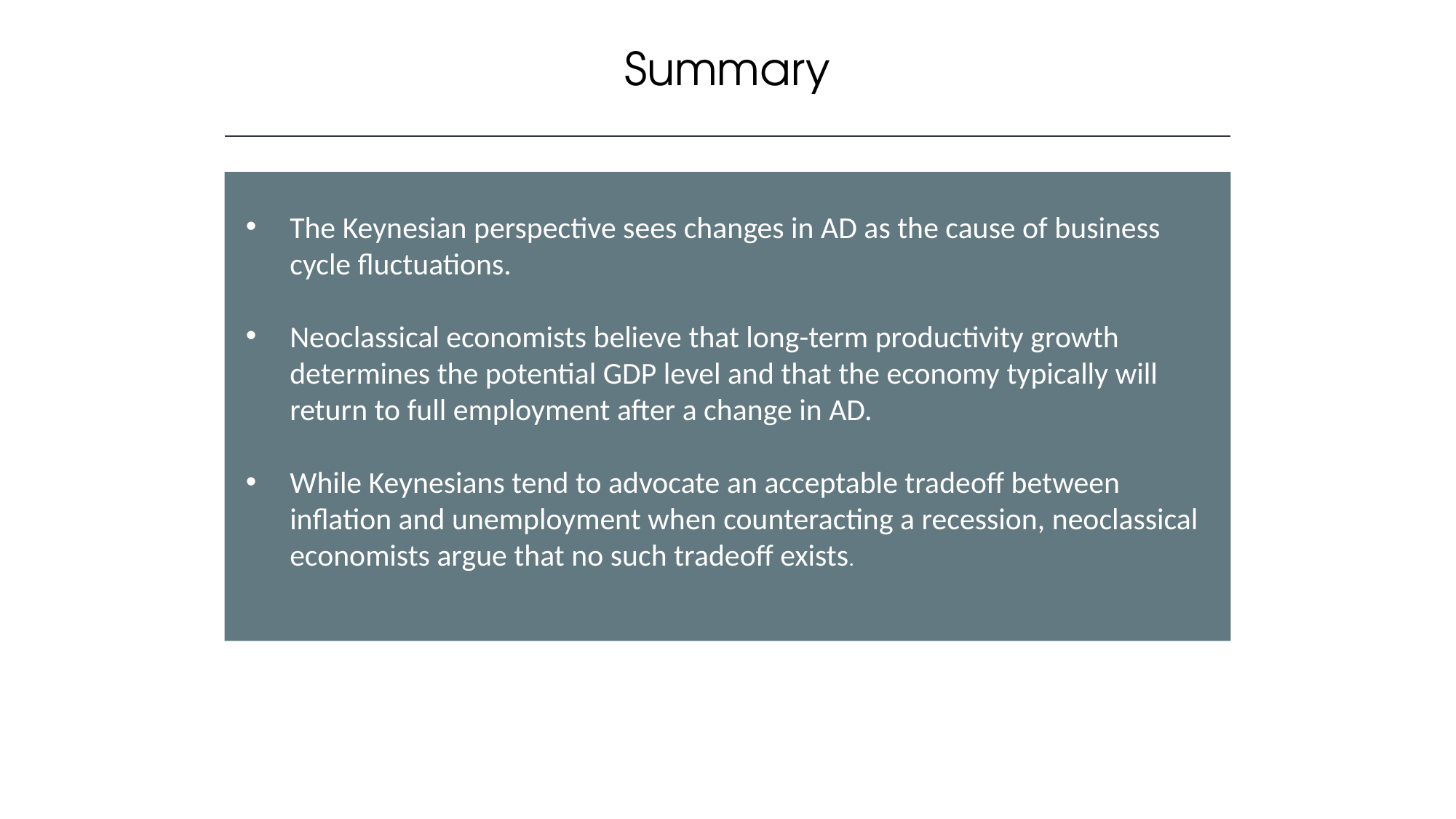

Summary
HAWKES LEARNING
The Keynesian perspective sees changes in AD as the cause of business cycle fluctuations.

Neoclassical economists believe that long-term productivity growth determines the potential GDP level and that the economy typically will return to full employment after a change in AD.

While Keynesians tend to advocate an acceptable tradeoff between inflation and unemployment when counteracting a recession, neoclassical economists argue that no such tradeoff exists.